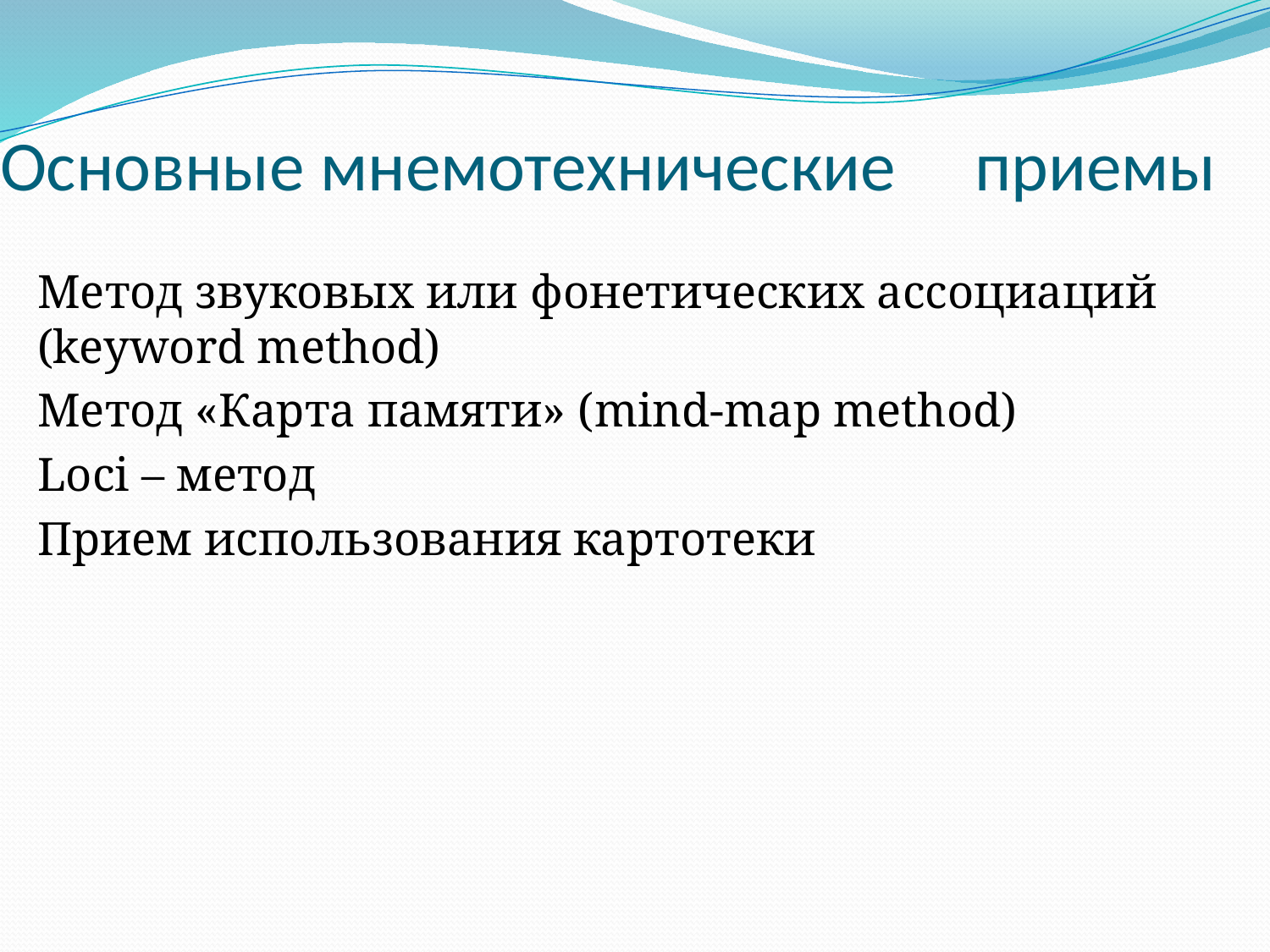

# Основные мнемотехнические     приемы
Метод звуковых или фонетических ассоциаций (keyword method)
Метод «Карта памяти» (mind-map method)
Loci – метод
Прием использования картотеки